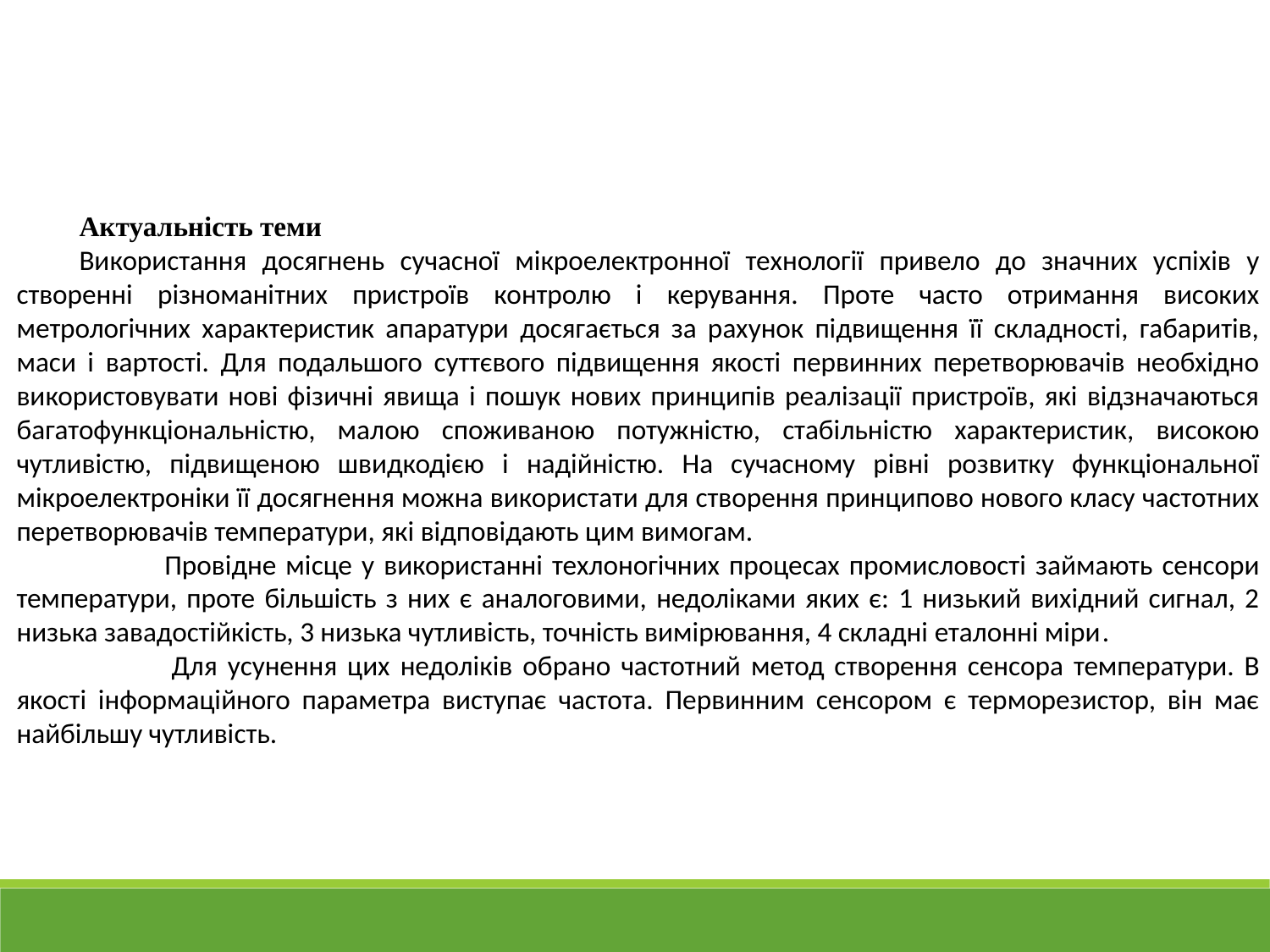

Актуальність теми
Використання досягнень сучасної мікроелектронної технології привело до значних успіхів у створенні різноманітних пристроїв контролю і керування. Проте часто отримання високих метрологічних характеристик апаратури досягається за рахунок підвищення її складності, габаритів, маси і вартості. Для подальшого суттєвого підвищення якості первинних перетворювачів необхідно використовувати нові фізичні явища і пошук нових принципів реалізації пристроїв, які відзначаються багатофункціональністю, малою споживаною потужністю, стабільністю характеристик, високою чутливістю, підвищеною швидкодією і надійністю. На сучасному рівні розвитку функціональної мікроелектроніки її досягнення можна використати для створення принципово нового класу частотних перетворювачів температури, які відповідають цим вимогам.
         Провідне місце у використанні техлоногічних процесах промисловості займають сенсори температури, проте більшість з них є аналоговими, недоліками яких є: 1 низький вихідний сигнал, 2 низька завадостійкість, 3 низька чутливість, точність вимірювання, 4 складні еталонні міри.
         Для усунення цих недоліків обрано частотний метод створення сенсора температури. В якості інформаційного параметра виступає частота. Первинним сенсором є терморезистор, він має найбільшу чутливість.